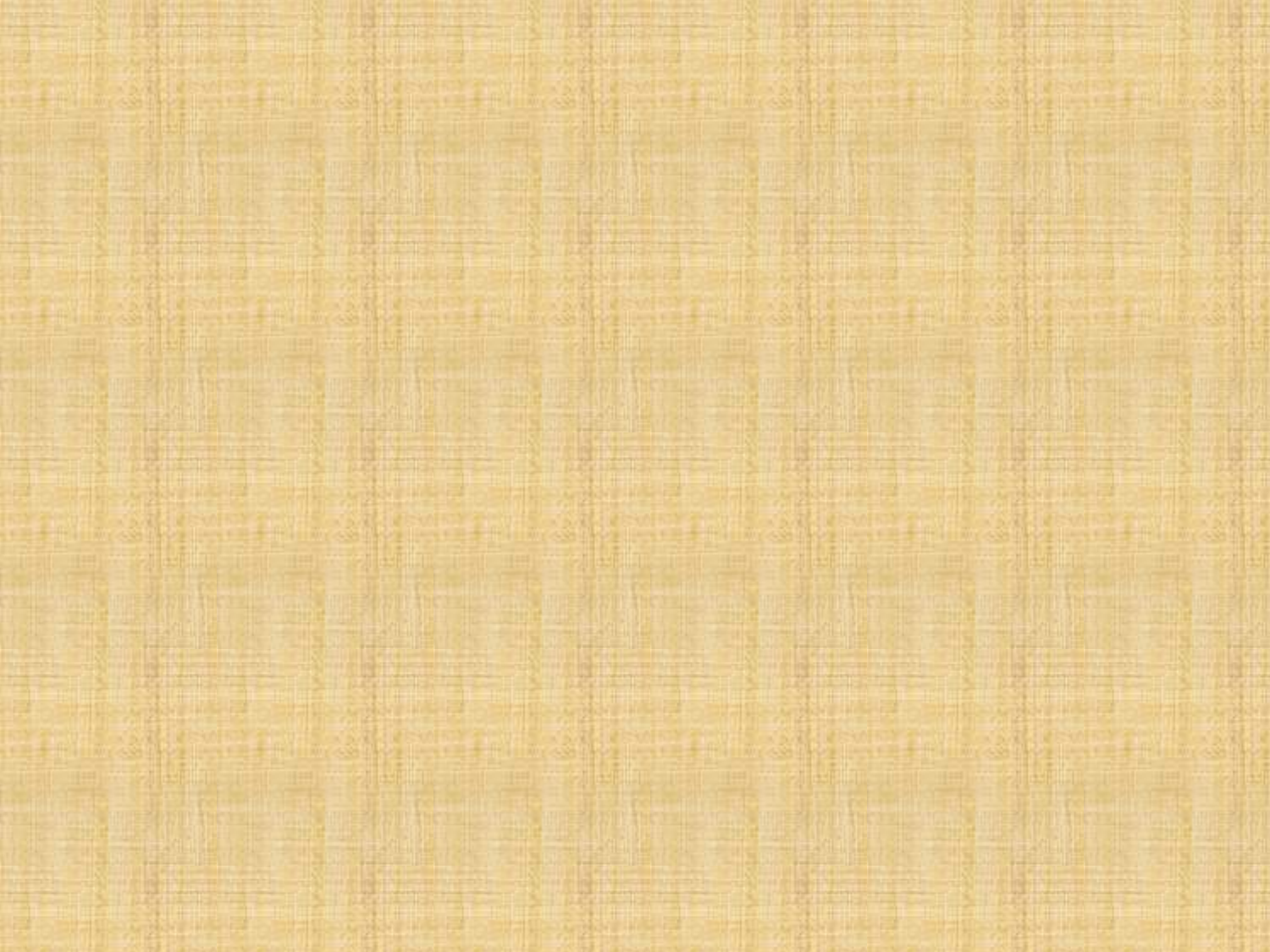

Используемые технологии воспитания

Технология сотрудничества

Гуманного коллективного воспитания

Индивидуально-рефлексивного воспитания

Технология планирования воспитательной работы  учителя и ученика

Технология субъектных в классе

Здоровьесберегающие технологии

технология мониторинга

Технология «портфолио»

Технология социализации